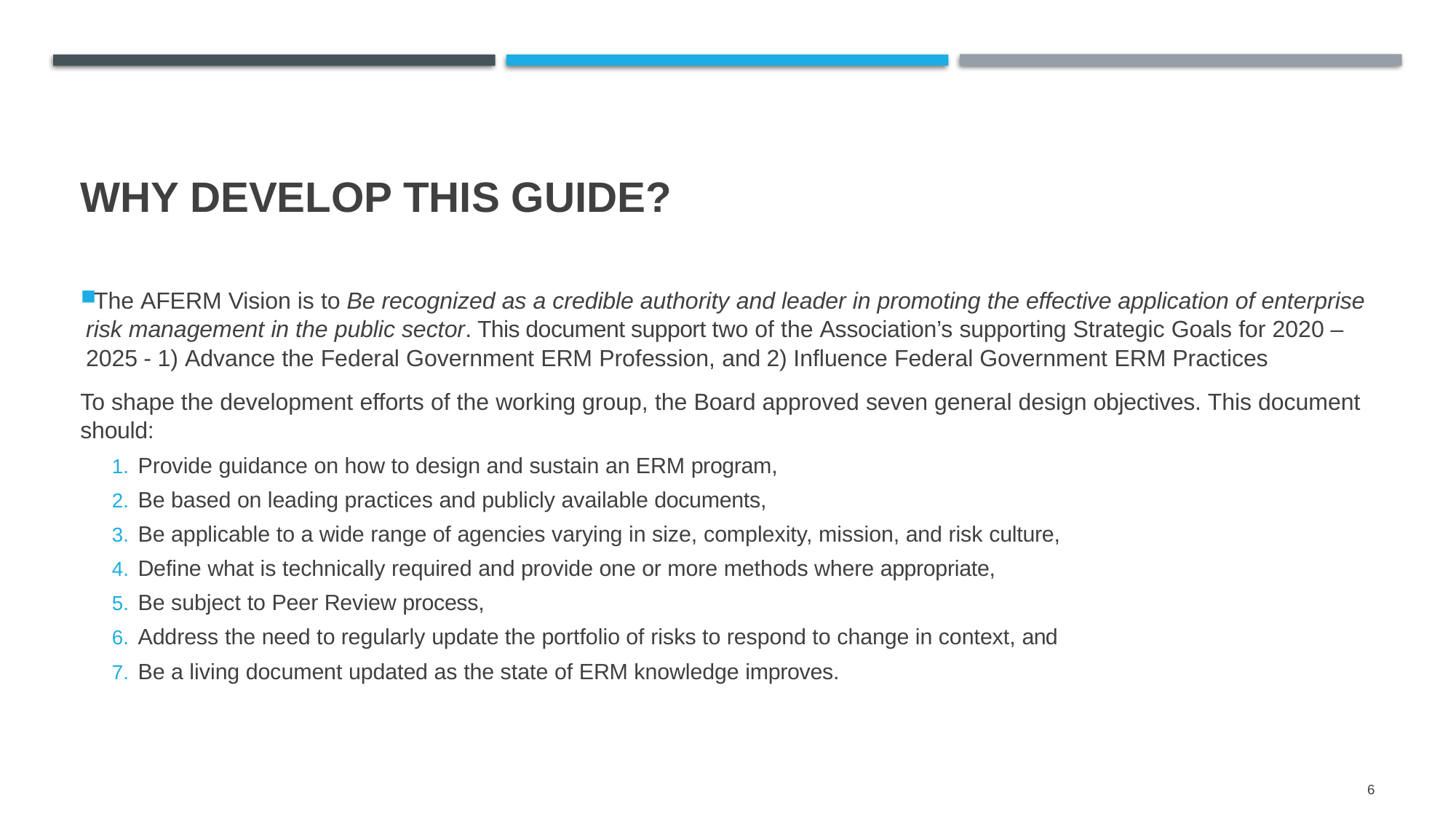

# Why develop this guide?
The AFERM Vision is to Be recognized as a credible authority and leader in promoting the effective application of enterprise risk management in the public sector. This document support two of the Association’s supporting Strategic Goals for 2020 – 2025 - 1) Advance the Federal Government ERM Profession, and 2) Influence Federal Government ERM Practices
To shape the development efforts of the working group, the Board approved seven general design objectives. This document should:
Provide guidance on how to design and sustain an ERM program,
Be based on leading practices and publicly available documents,
Be applicable to a wide range of agencies varying in size, complexity, mission, and risk culture,
Define what is technically required and provide one or more methods where appropriate,
Be subject to Peer Review process,
Address the need to regularly update the portfolio of risks to respond to change in context, and
Be a living document updated as the state of ERM knowledge improves.

6